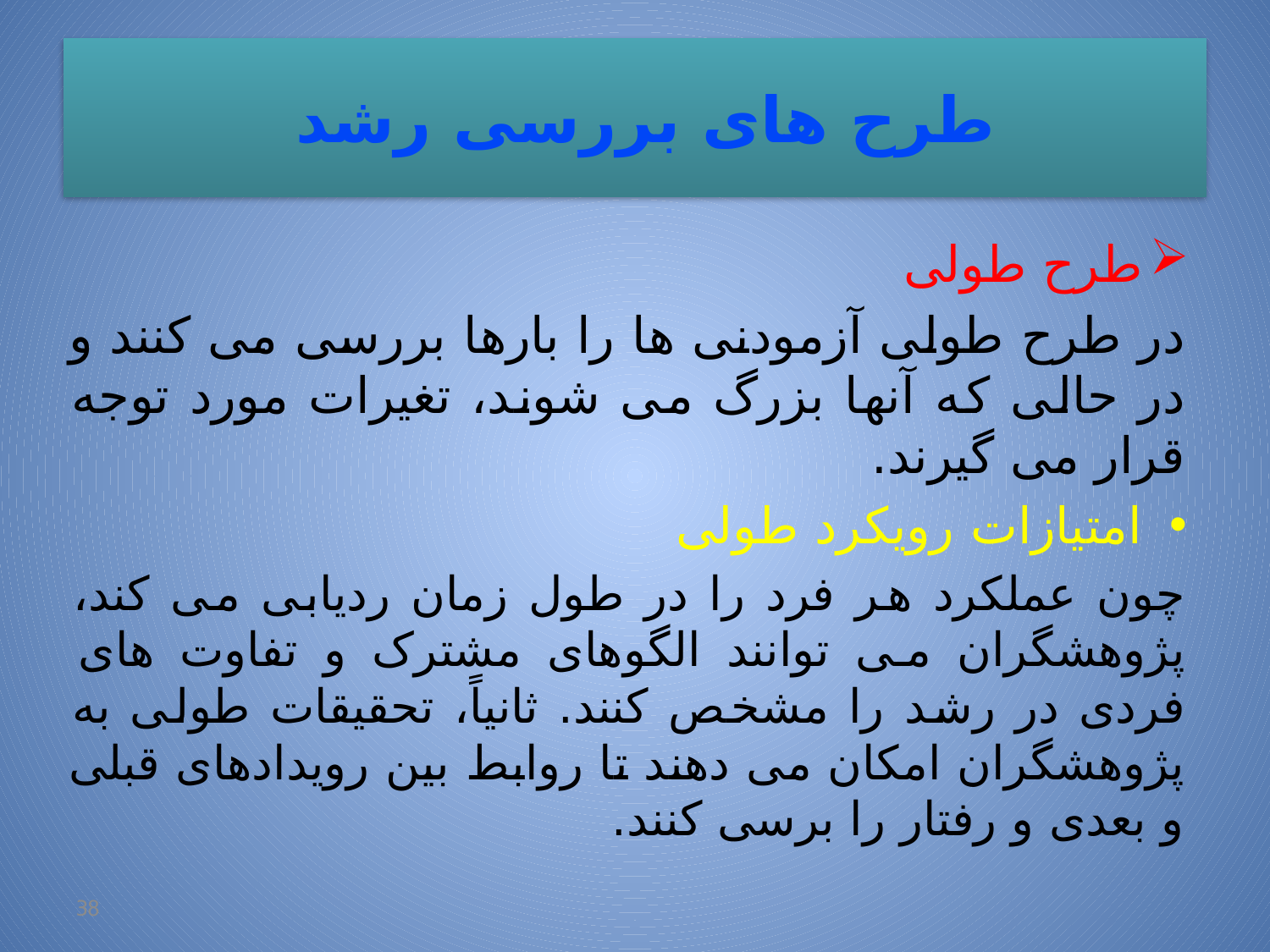

# طرح های بررسی رشد
طرح طولی
در طرح طولی آزمودنی ها را بارها بررسی می کنند و در حالی که آنها بزرگ می شوند، تغیرات مورد توجه قرار می گیرند.
امتیازات رویکرد طولی
چون عملکرد هر فرد را در طول زمان ردیابی می کند، پژوهشگران می توانند الگوهای مشترک و تفاوت های فردی در رشد را مشخص کنند. ثانیاً، تحقیقات طولی به پژوهشگران امکان می دهند تا روابط بین رویدادهای قبلی و بعدی و رفتار را برسی کنند.
38